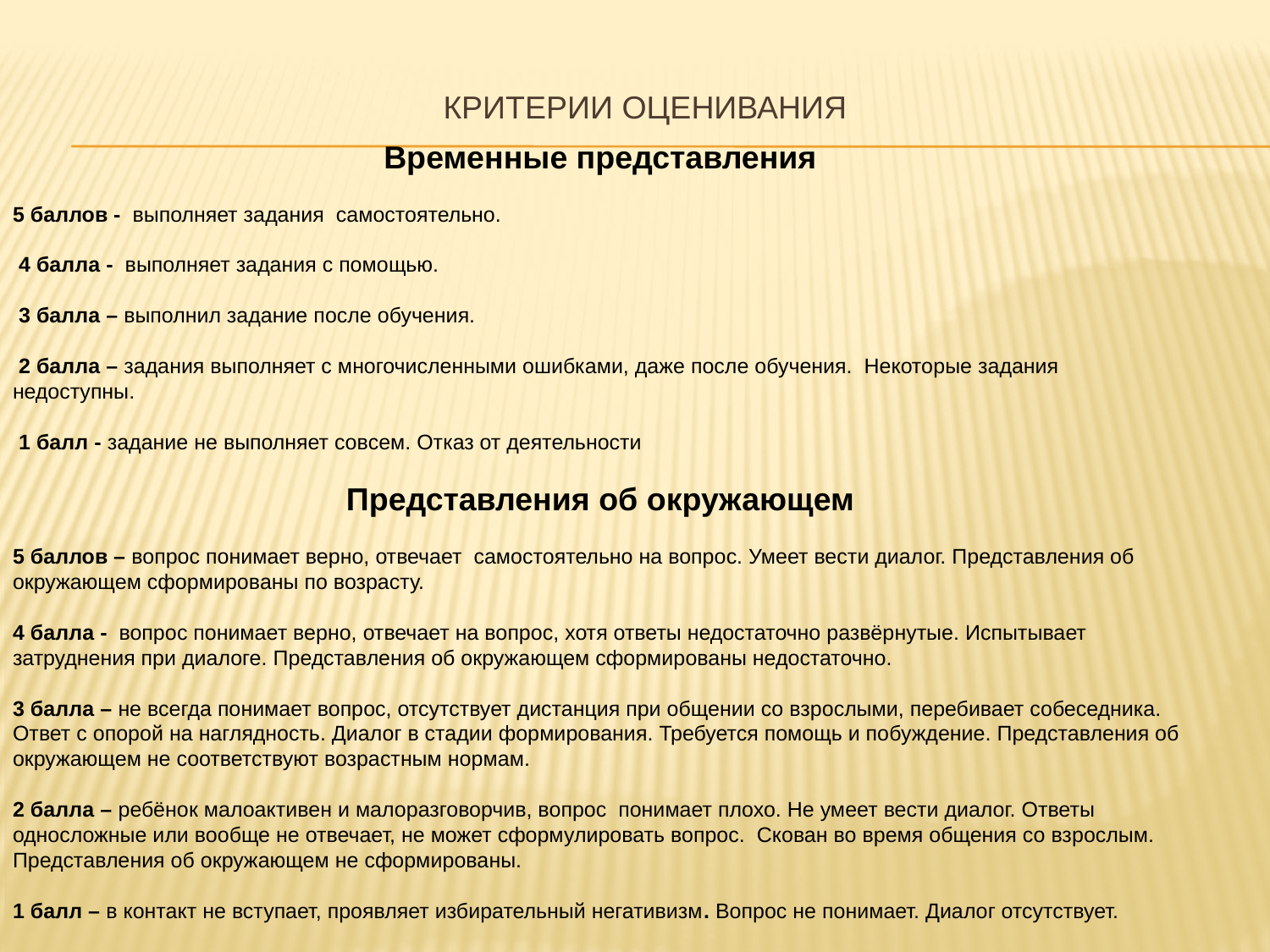

# КРИТЕРИИ ОЦЕНИВАНИЯ
Временные представления

5 баллов -  выполняет задания  самостоятельно.

 4 балла -  выполняет задания с помощью.

 3 балла – выполнил задание после обучения.

 2 балла – задания выполняет с многочисленными ошибками, даже после обучения.  Некоторые задания недоступны.

 1 балл - задание не выполняет совсем. Отказ от деятельности

Представления об окружающем

5 баллов – вопрос понимает верно, отвечает  самостоятельно на вопрос. Умеет вести диалог. Представления об окружающем сформированы по возрасту.

4 балла -  вопрос понимает верно, отвечает на вопрос, хотя ответы недостаточно развёрнутые. Испытывает затруднения при диалоге. Представления об окружающем сформированы недостаточно.

3 балла – не всегда понимает вопрос, отсутствует дистанция при общении со взрослыми, перебивает собеседника. Ответ с опорой на наглядность. Диалог в стадии формирования. Требуется помощь и побуждение. Представления об окружающем не соответствуют возрастным нормам.

2 балла – ребёнок малоактивен и малоразговорчив, вопрос  понимает плохо. Не умеет вести диалог. Ответы односложные или вообще не отвечает, не может сформулировать вопрос.  Скован во время общения со взрослым. Представления об окружающем не сформированы.

1 балл – в контакт не вступает, проявляет избирательный негативизм. Вопрос не понимает. Диалог отсутствует.